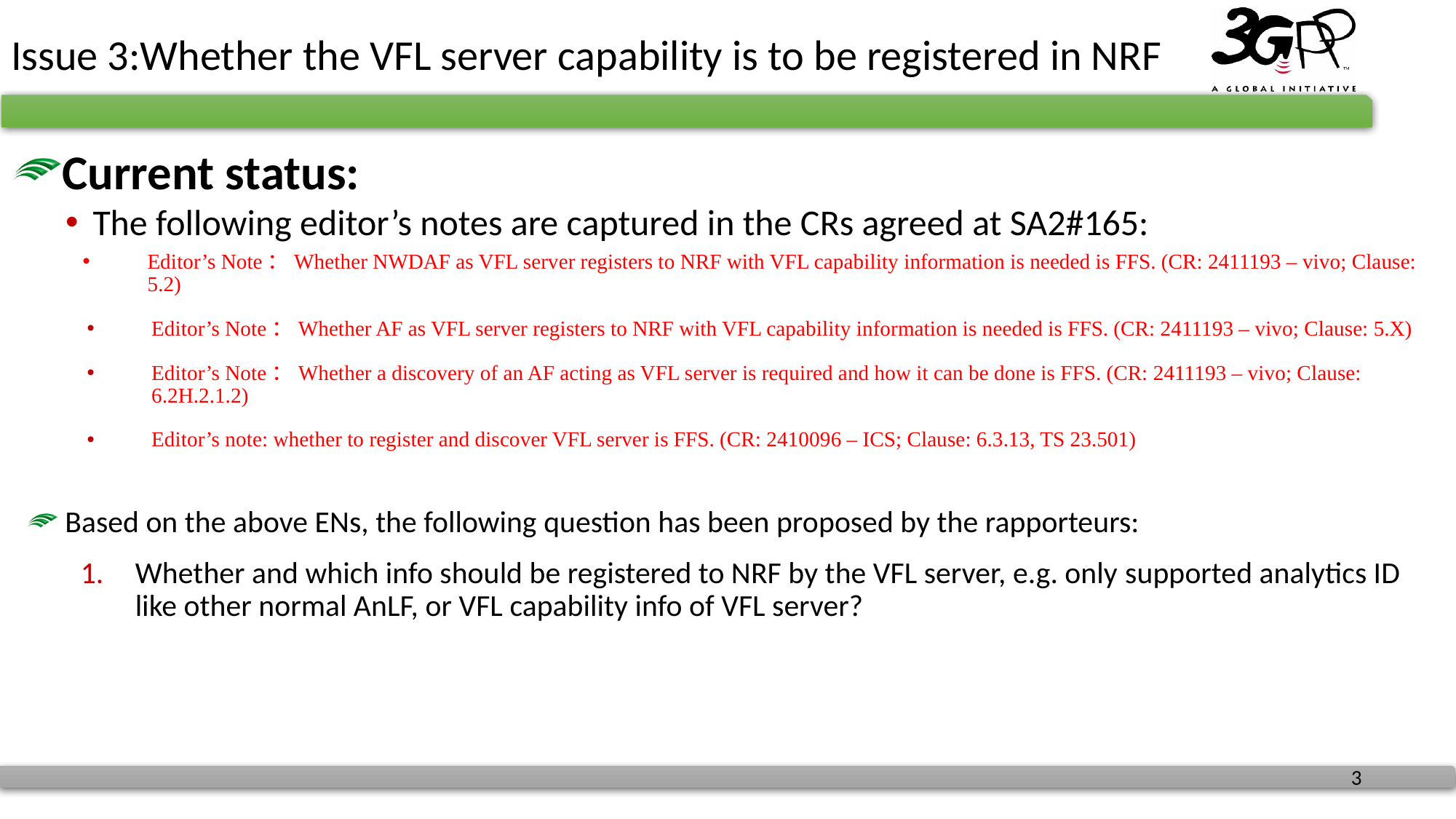

# Issue 3:Whether the VFL server capability is to be registered in NRF
Current status:
The following editor’s notes are captured in the CRs agreed at SA2#165:
Editor’s Note：Whether NWDAF as VFL server registers to NRF with VFL capability information is needed is FFS. (CR: 2411193 – vivo; Clause: 5.2)
Editor’s Note：Whether AF as VFL server registers to NRF with VFL capability information is needed is FFS. (CR: 2411193 – vivo; Clause: 5.X)
Editor’s Note：Whether a discovery of an AF acting as VFL server is required and how it can be done is FFS. (CR: 2411193 – vivo; Clause: 6.2H.2.1.2)
Editor’s note: whether to register and discover VFL server is FFS. (CR: 2410096 – ICS; Clause: 6.3.13, TS 23.501)

 Based on the above ENs, the following question has been proposed by the rapporteurs:
Whether and which info should be registered to NRF by the VFL server, e.g. only supported analytics ID like other normal AnLF, or VFL capability info of VFL server?